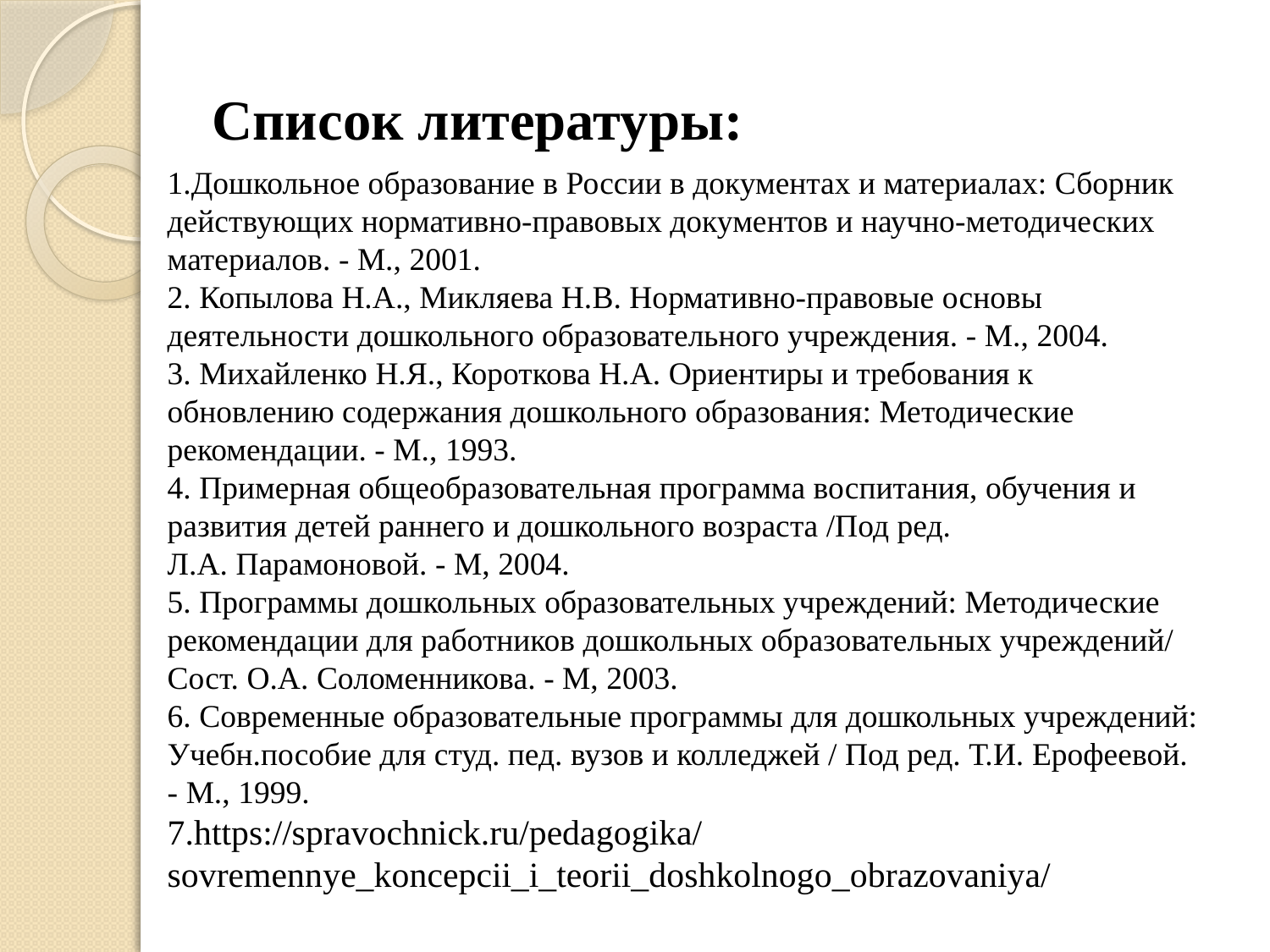

# Список литературы:
1.Дошкольное образование в России в документах и материалах: Сборник действующих нормативно-правовых документов и научно-методических материалов. - М., 2001.
2. Копылова Н.А., Микляева Н.В. Нормативно-правовые основы деятельности дошкольного образовательного учреждения. - М., 2004.
3. Михайленко Н.Я., Короткова Н.А. Ориентиры и требования к обновлению содержания дошкольного образования: Методические рекомендации. - М., 1993.
4. Примерная общеобразовательная программа воспитания, обучения и развития детей раннего и дошкольного возраста /Под ред. Л.А. Парамоновой. - М, 2004.
5. Программы дошкольных образовательных учреждений: Методические рекомендации для работников дошкольных образовательных учреждений/ Сост. О.А. Соломенникова. - М, 2003.
6. Современные образовательные программы для дошкольных учреждений: Учебн.пособие для студ. пед. вузов и колледжей / Под ред. Т.И. Ерофеевой. - М., 1999.
7.https://spravochnick.ru/pedagogika/sovremennye_koncepcii_i_teorii_doshkolnogo_obrazovaniya/